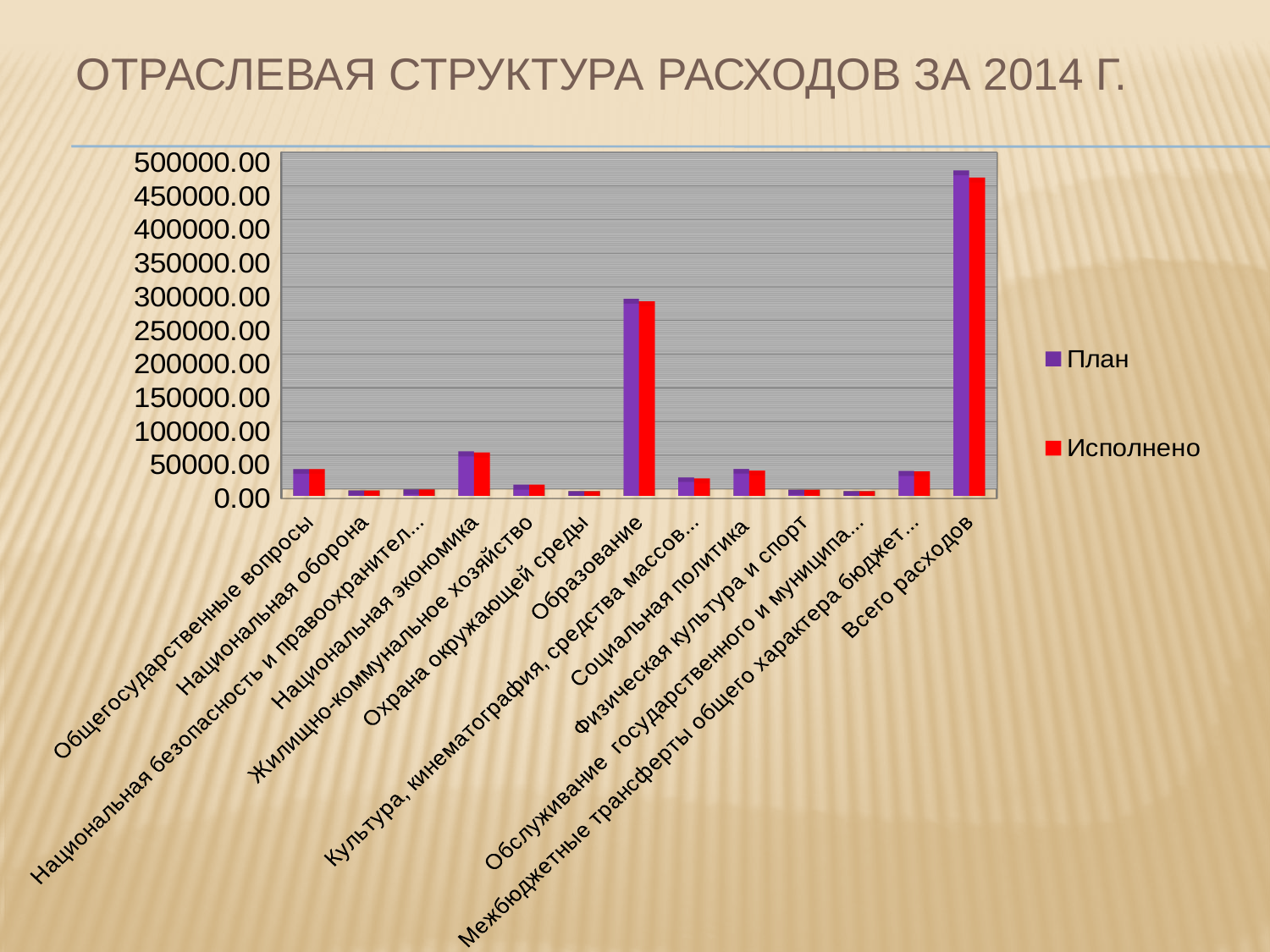

# Отраслевая структура расходов за 2014 г.

[unsupported chart]